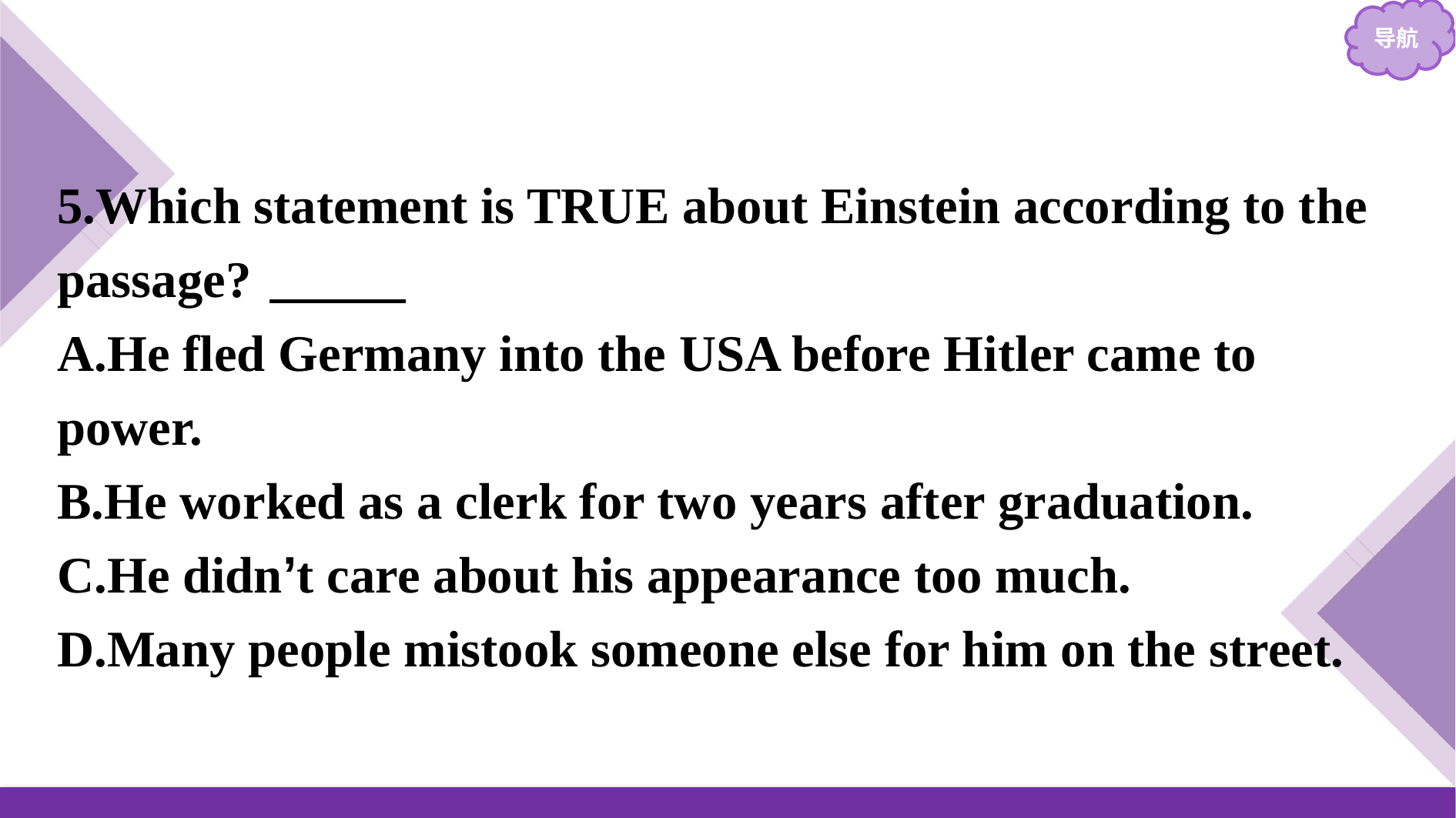

5.Which statement is TRUE about Einstein according to the passage?　C
A.He fled Germany into the USA before Hitler came to power.
B.He worked as a clerk for two years after graduation.
C.He didn’t care about his appearance too much.
D.Many people mistook someone else for him on the street.